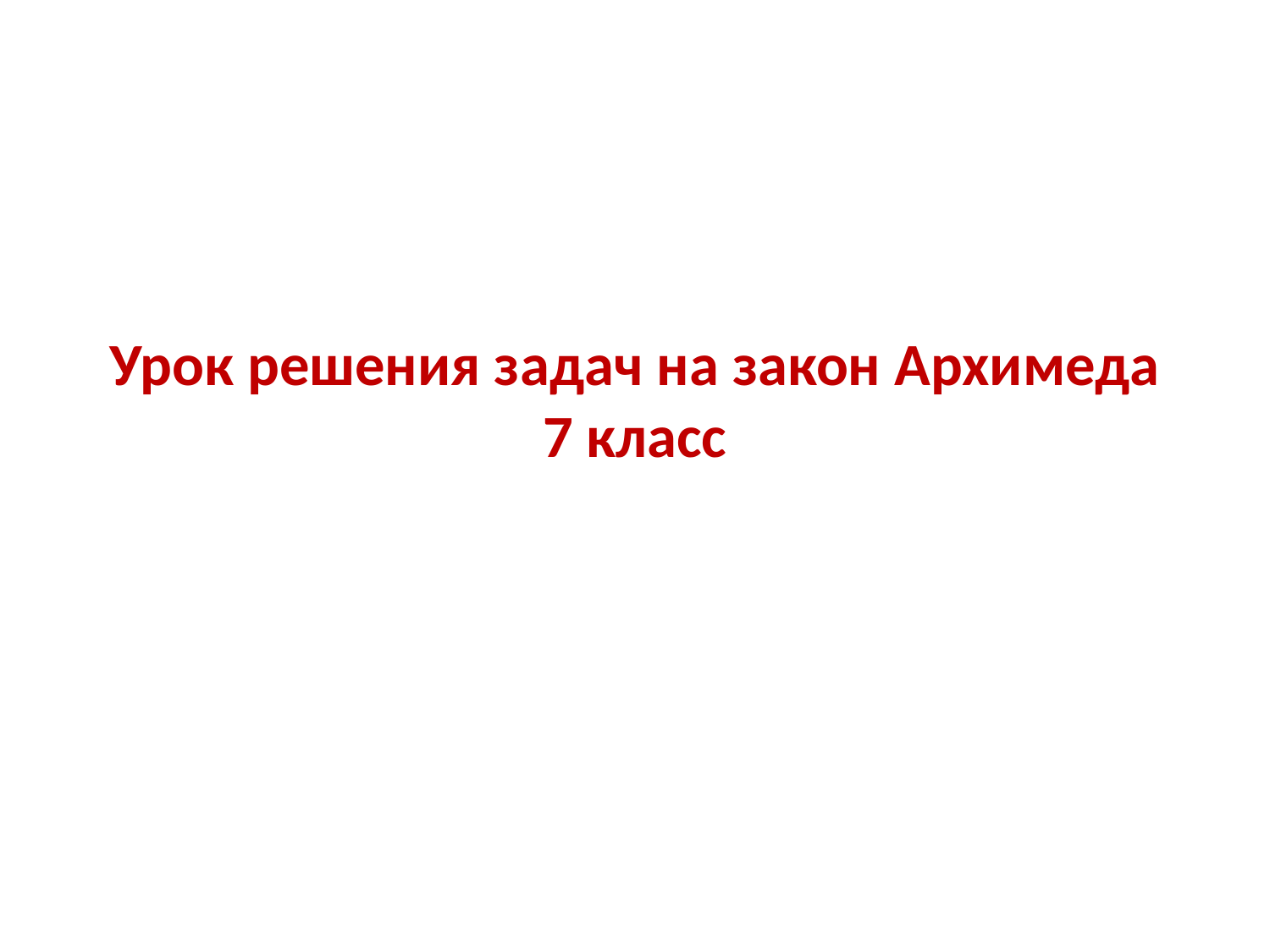

# Урок решения задач на закон Архимеда 7 класс